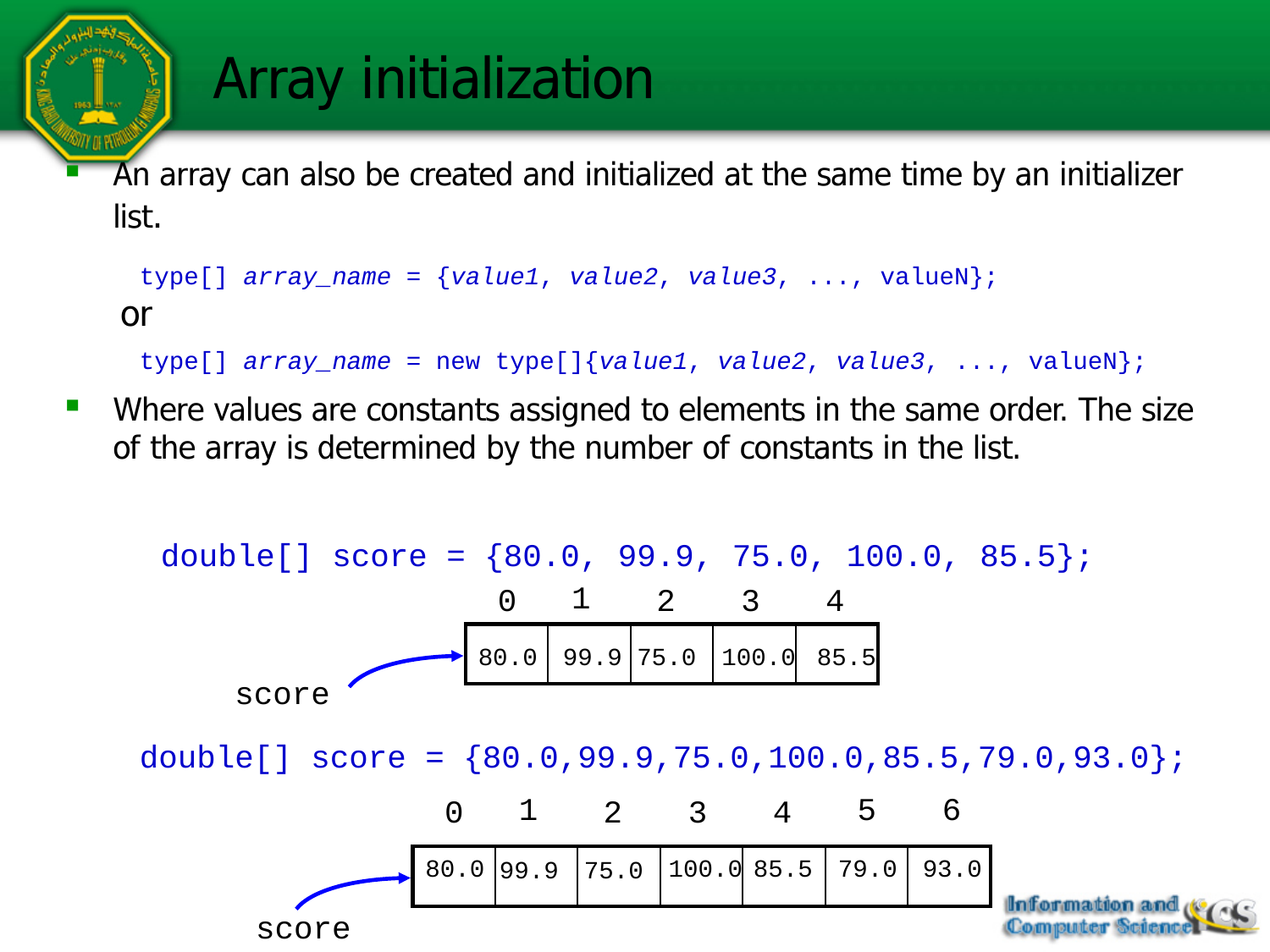

# Array initialization
An array can also be created and initialized at the same time by an initializer list.

     or

Where values are constants assigned to elements in the same order. The size of the array is determined by the number of constants in the list.
type[] array_name = {value1, value2, value3, ..., valueN};
type[] array_name = new type[]{value1, value2, value3, ..., valueN};

double[] score = {80.0, 99.9, 75.0, 100.0, 85.5};
1
0
2
3
4

|  |  |  |  |  |
| --- | --- | --- | --- | --- |
80.0
99.9
75.0
100.0
85.5
score
double[] score = {80.0,99.9,75.0,100.0,85.5,79.0,93.0};
1
5
6
0
2
3
4

|  |  |  |  |  |  |  |
| --- | --- | --- | --- | --- | --- | --- |
80.0
100.0
85.5
79.0
93.0
99.9
75.0
score